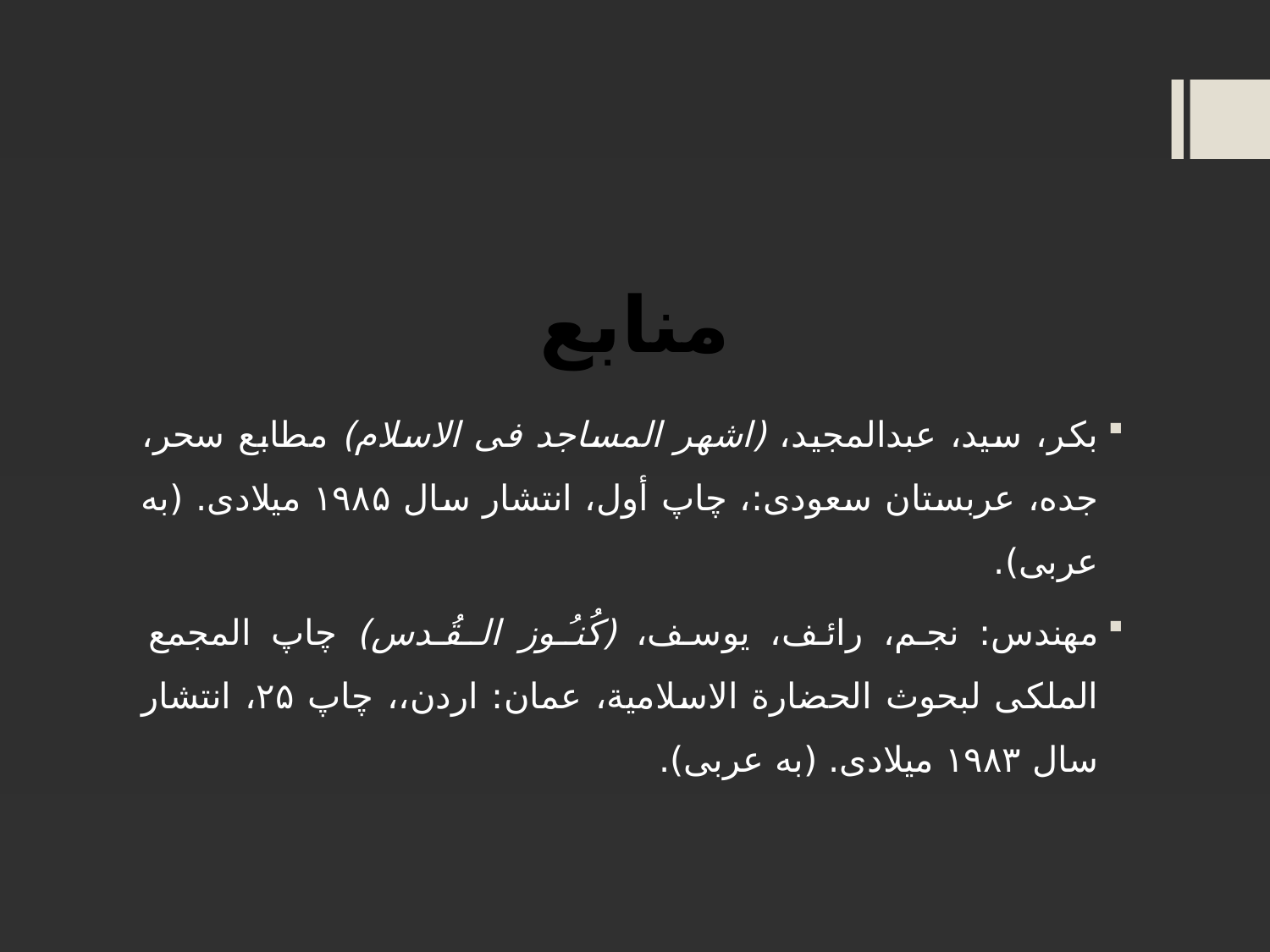

# منابع
بکر، سید، عبدالمجید، (اشهر المساجد فی الاسلام) مطابع سحر، جده، عربستان سعودی:، چاپ أول، انتشار سال ۱۹۸۵ میلادی. (به عربی).
مهندس: نجم، رائف، یوسف، (کُنـُوز الـقُـدس) چاپ المجمع الملکی لبحوث الحضارة الاسلامیة، عمان: اردن،، چاپ ۲۵، انتشار سال ۱۹۸۳ میلادی. (به عربی).